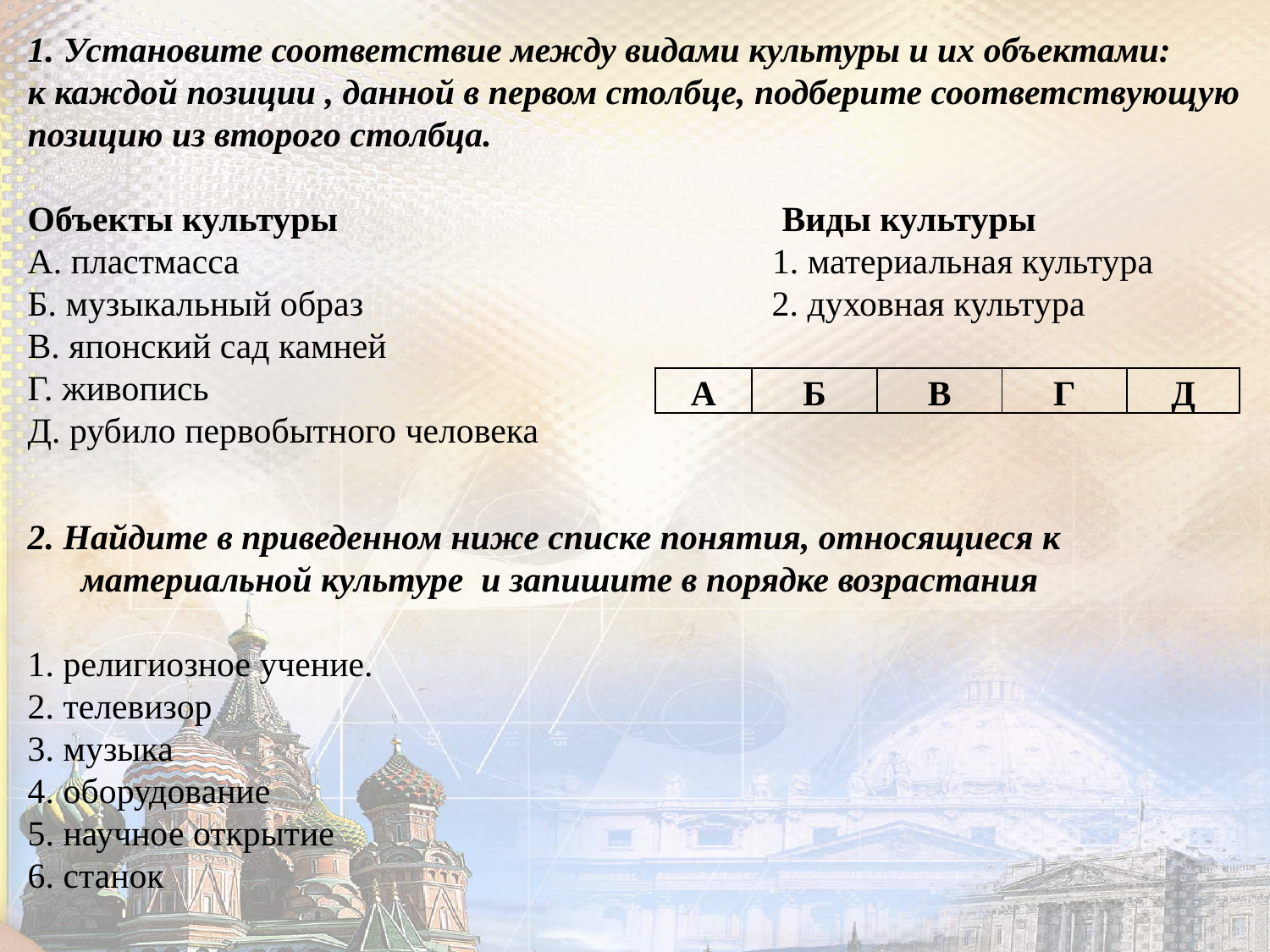

1. Установите соответствие между видами культуры и их объектами:
к каждой позиции , данной в первом столбце, подберите соответствующую позицию из второго столбца.

Объекты культуры                                                  Виды культуры
А. пластмасса                                                            1. материальная культура
Б. музыкальный образ                                              2. духовная культура
В. японский сад камней
Г. живопись
Д. рубило первобытного человека
| А | Б | В | Г | Д |
| --- | --- | --- | --- | --- |
2. Найдите в приведенном ниже списке понятия, относящиеся к
      материальной культуре  и запишите в порядке возрастания

1. религиозное учение.
2. телевизор
3. музыка
4. оборудование
5. научное открытие
6. станок